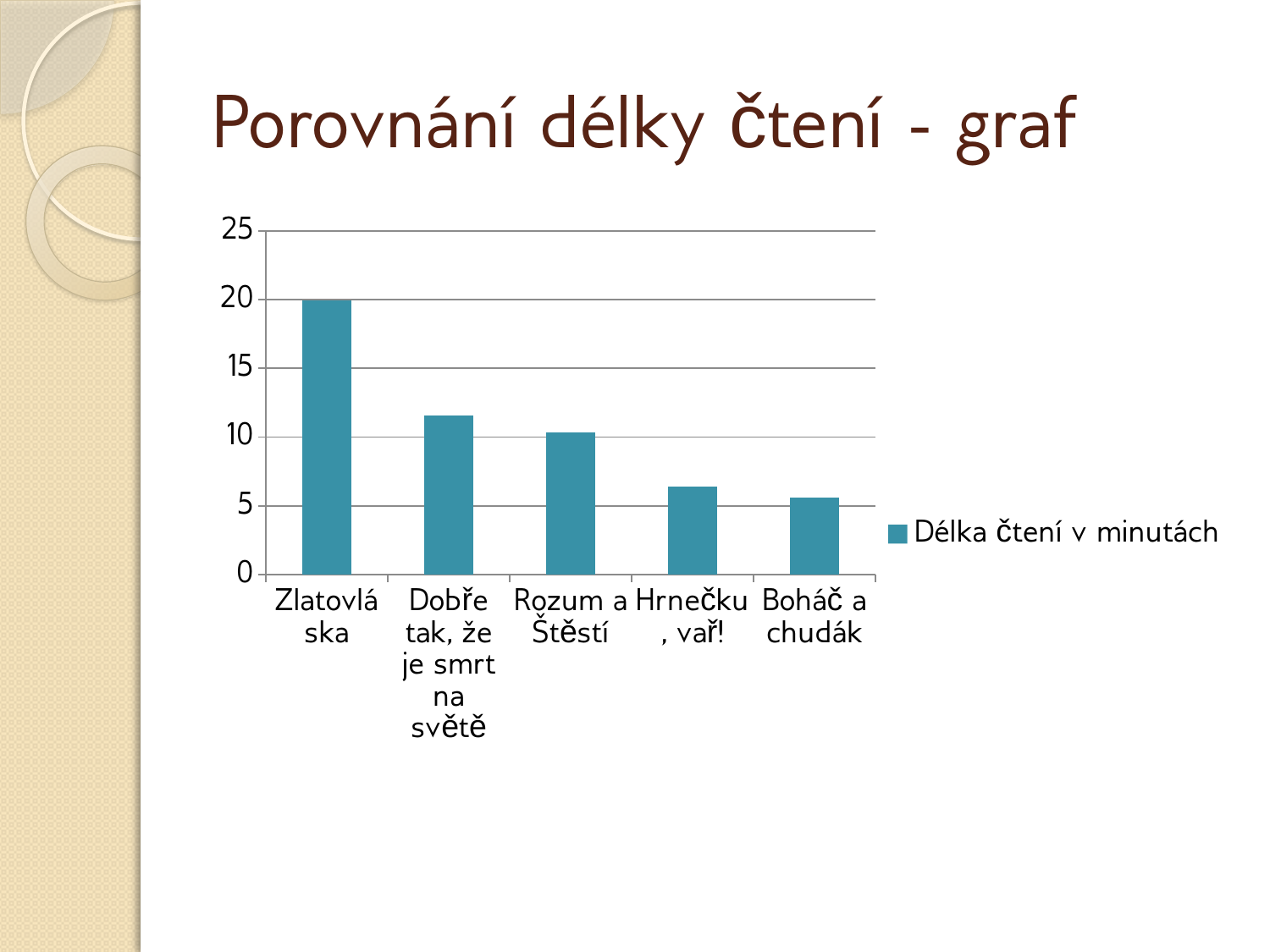

# Porovnání délky čtení - graf

### Chart

| Category | Délka čtení v minutách |
|---|---|
| Zlatovláska | 19.93 |
| Dobře tak, že je smrt na světě | 11.55 |
| Rozum a Štěstí | 10.35 |
| Hrnečku, vař! | 6.41 |
| Boháč a chudák | 5.61 |